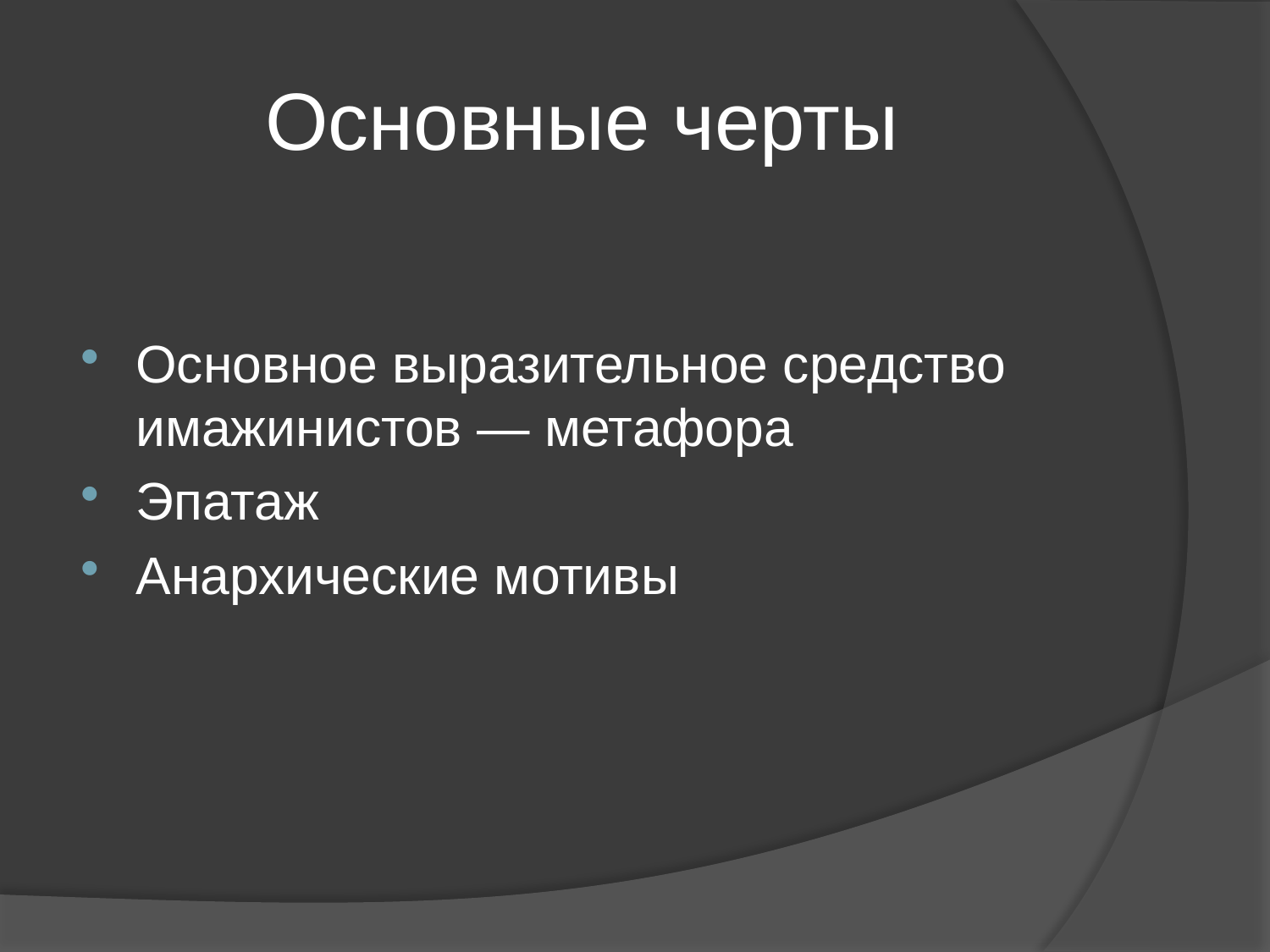

# Основные черты
Основное выразительное средство имажинистов — метафора
Эпатаж
Анархические мотивы